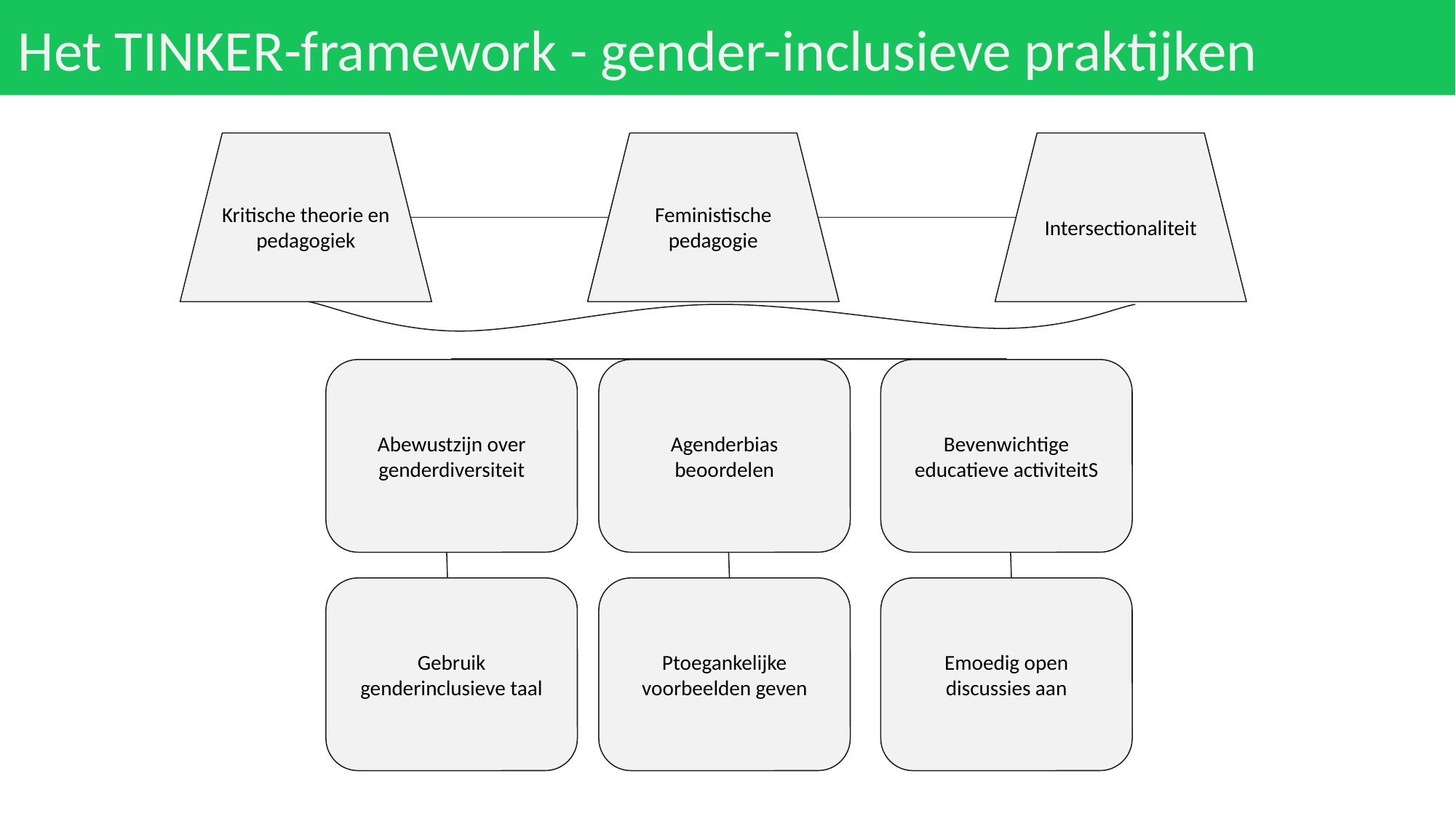

# Het TINKER-framework - gender-inclusieve praktijken
Kritische theorie en pedagogiek
Feministische pedagogie
Intersectionaliteit

Abewustzijn over genderdiversiteit
Agenderbias beoordelen
Bevenwichtige educatieve activiteitS
Gebruik genderinclusieve taal
Ptoegankelijke voorbeelden geven
Emoedig open discussies aan